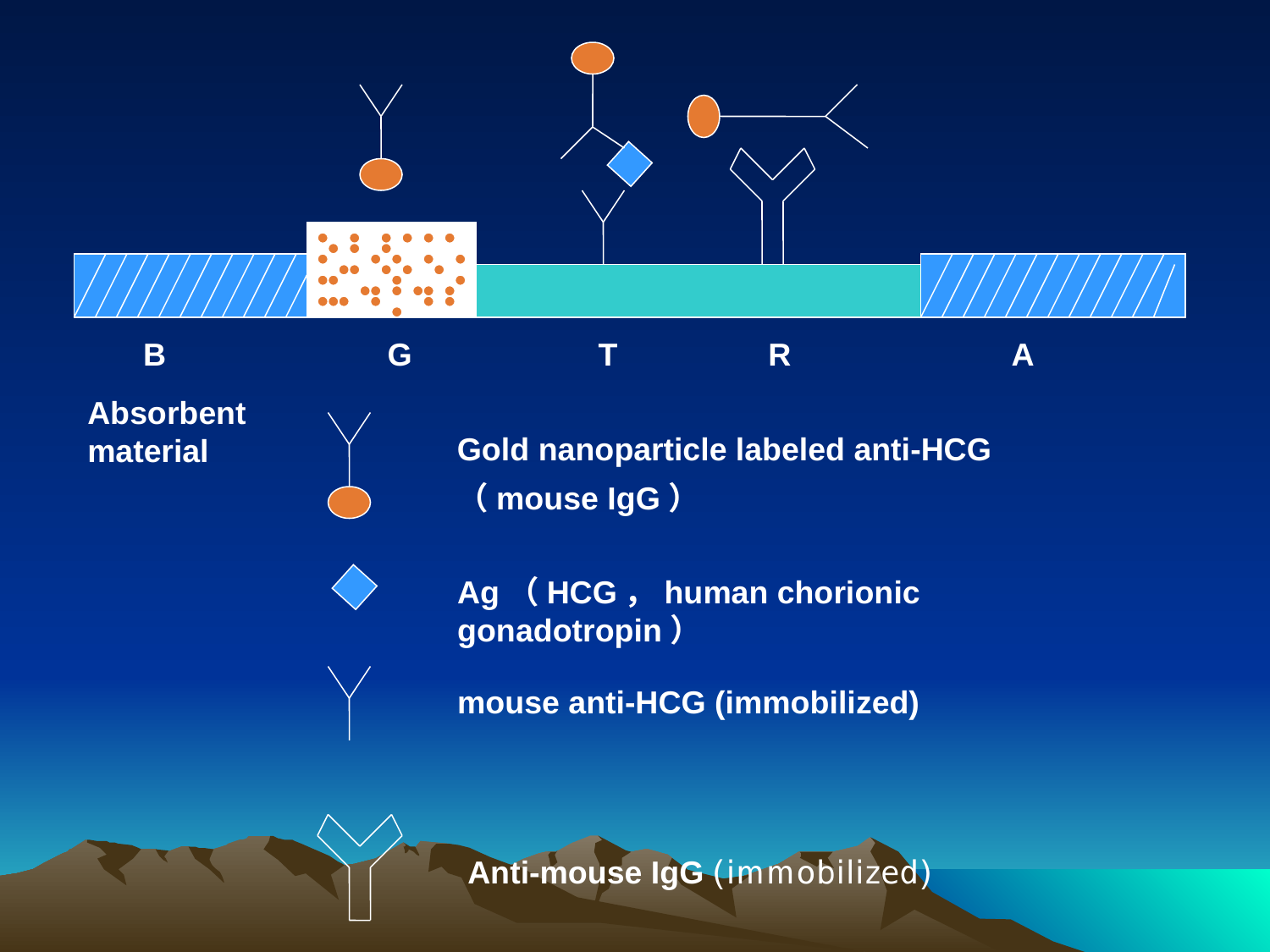

B                         G                     T                 R                         A
Absorbent material

Gold nanoparticle labeled anti-HCG
（mouse IgG）

Ag（HCG，human chorionic gonadotropin）

mouse anti-HCG (immobilized)

Anti-mouse IgG (immobilized)